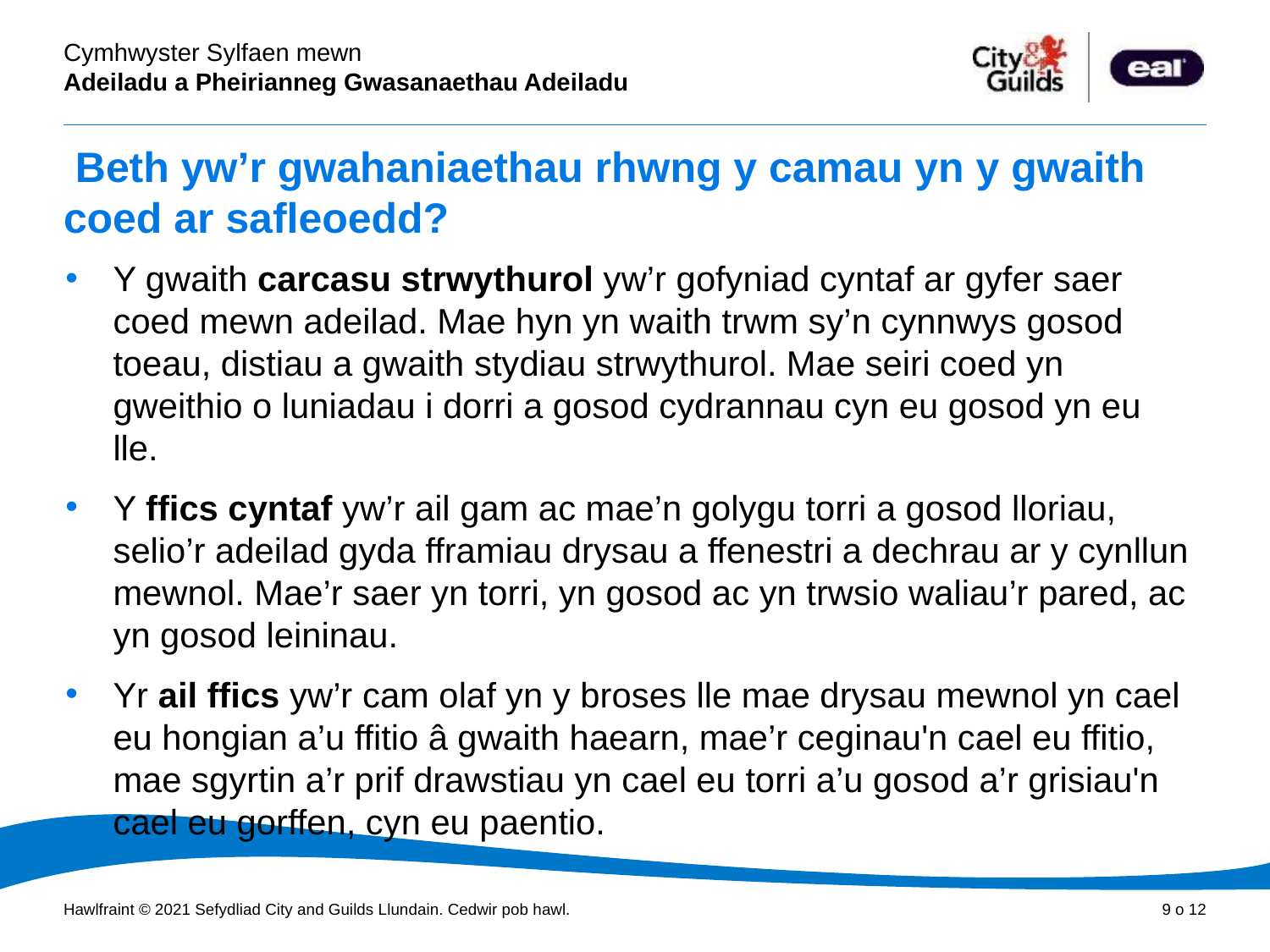

# Beth yw’r gwahaniaethau rhwng y camau yn y gwaith coed ar safleoedd?
Y gwaith carcasu strwythurol yw’r gofyniad cyntaf ar gyfer saer coed mewn adeilad. Mae hyn yn waith trwm sy’n cynnwys gosod toeau, distiau a gwaith stydiau strwythurol. Mae seiri coed yn gweithio o luniadau i dorri a gosod cydrannau cyn eu gosod yn eu lle.
Y ffics cyntaf yw’r ail gam ac mae’n golygu torri a gosod lloriau, selio’r adeilad gyda fframiau drysau a ffenestri a dechrau ar y cynllun mewnol. Mae’r saer yn torri, yn gosod ac yn trwsio waliau’r pared, ac yn gosod leininau.
Yr ail ffics yw’r cam olaf yn y broses lle mae drysau mewnol yn cael eu hongian a’u ffitio â gwaith haearn, mae’r ceginau'n cael eu ffitio, mae sgyrtin a’r prif drawstiau yn cael eu torri a’u gosod a’r grisiau'n cael eu gorffen, cyn eu paentio.